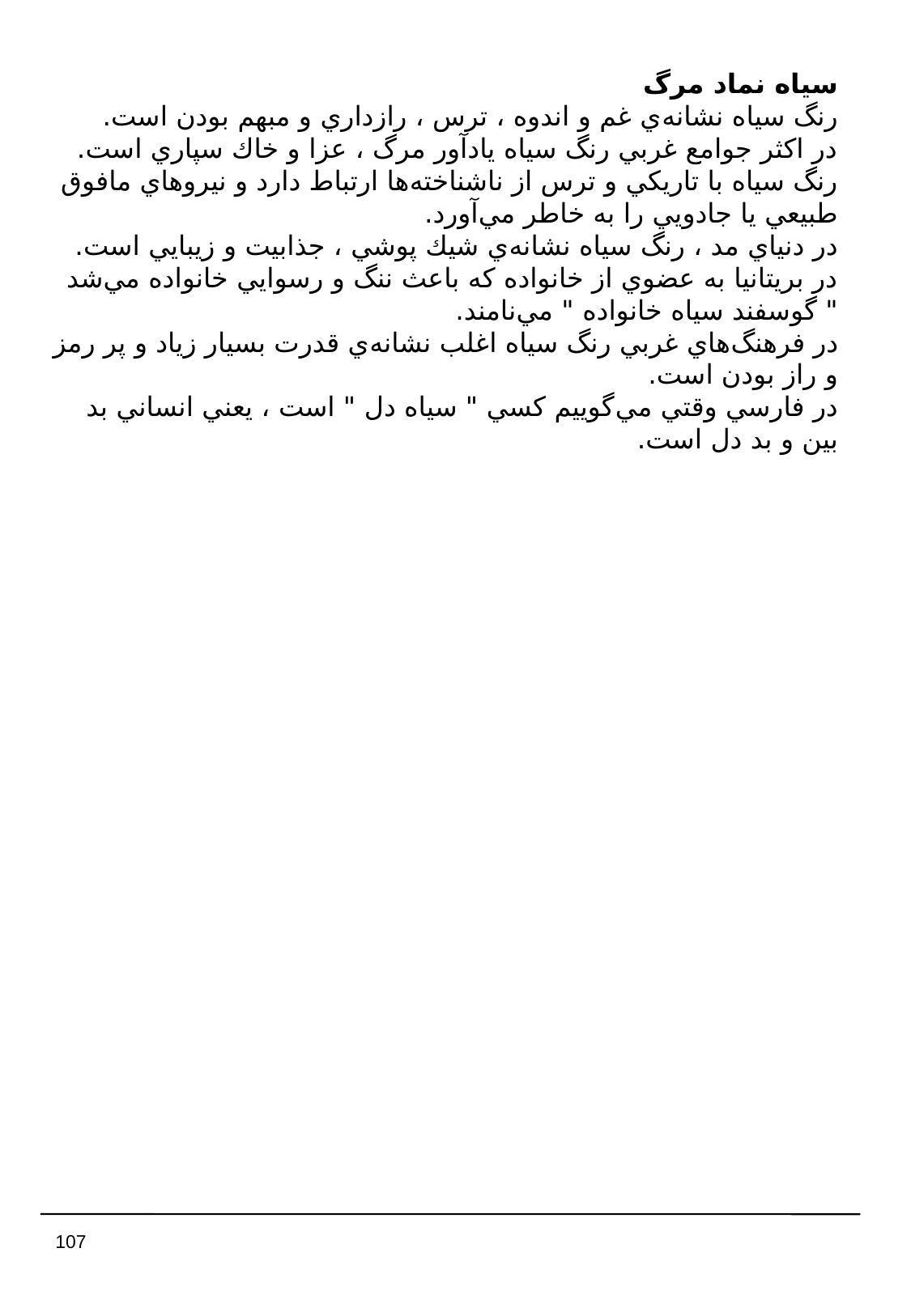

سياه نماد مرگ
رنگ سياه نشانه‌ي غم و اندوه ، ترس ، رازداري و مبهم بودن است.
در اكثر جوامع غربي رنگ سياه يادآور مرگ ، عزا و خاك سپاري است.
رنگ سياه با تاريكي و ترس از ناشناخته‌ها ارتباط دارد و نيروهاي مافوق طبيعي يا جادويي را به خاطر مي‌آورد.
در دنياي مد ، رنگ سياه نشانه‌ي شيك پوشي ، جذابيت و زيبايي است.
در بريتانيا به عضوي از خانواده كه باعث ننگ و رسوايي خانواده مي‌شد " گوسفند سياه خانواده " مي‌نامند.
در فرهنگ‌هاي غربي رنگ سياه اغلب نشانه‌ي قدرت بسيار زياد و پر رمز و راز بودن است.
در فارسي وقتي مي‌گوييم كسي " سياه دل " است ، يعني انساني بد بين و بد دل است.
107